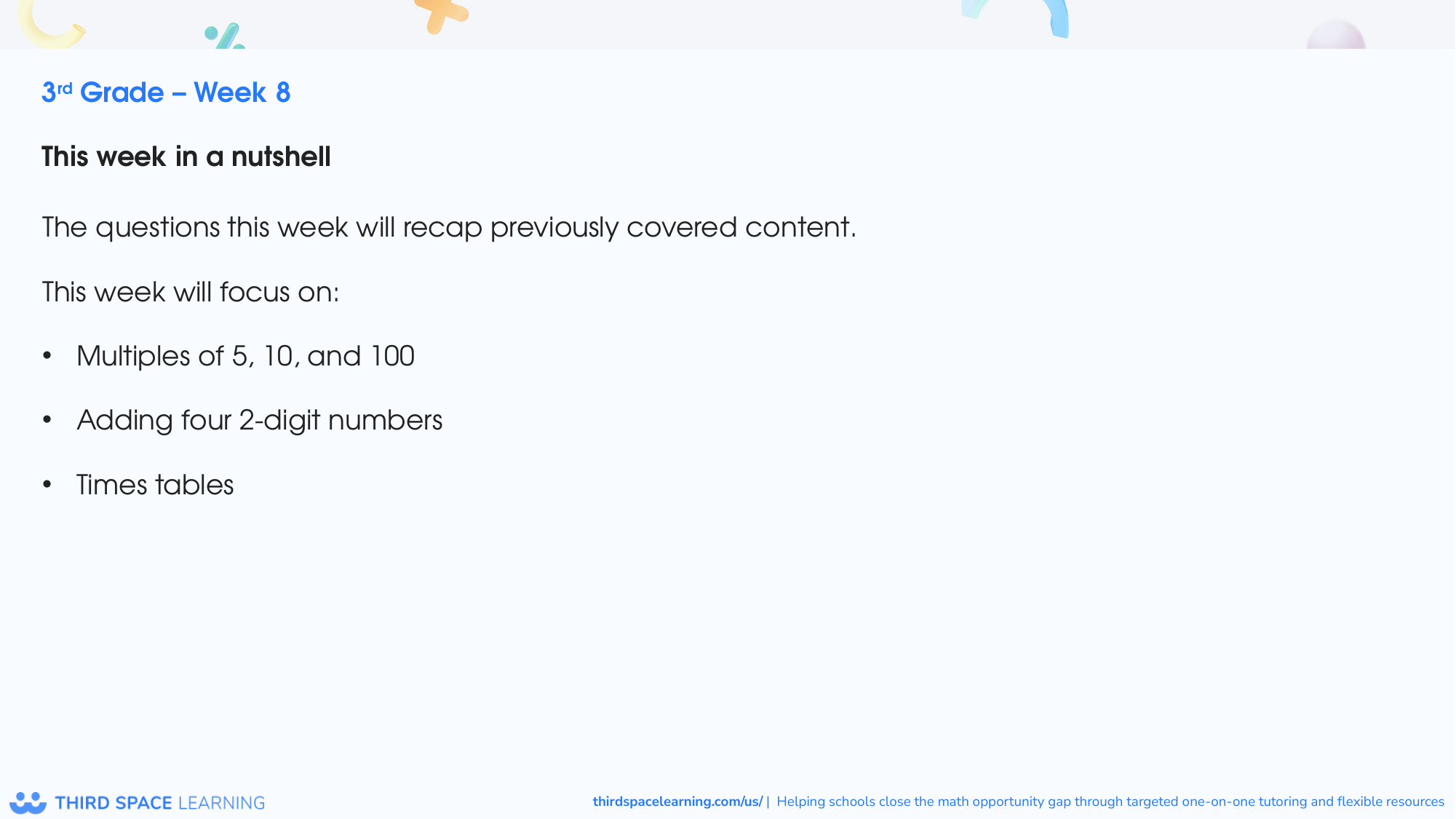

3rd Grade – Week 8
This week in a nutshell
The questions this week will recap previously covered content.
This week will focus on:
Multiples of 5, 10, and 100
Adding four 2-digit numbers
Times tables